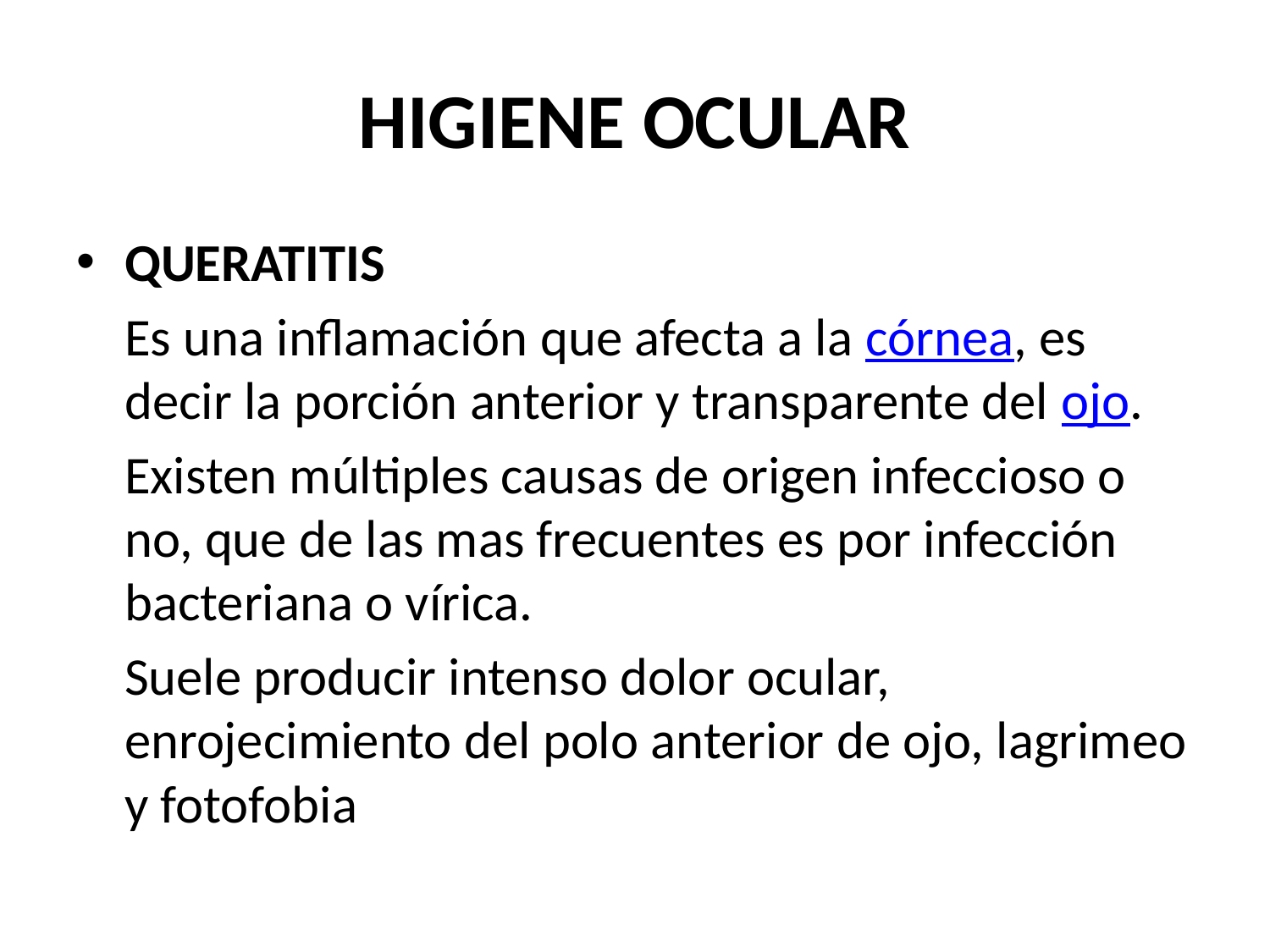

# HIGIENE OCULAR
QUERATITIS
    Es una inflamación que afecta a la córnea, es decir la porción anterior y transparente del ojo.
    Existen múltiples causas de origen infeccioso o no, que de las mas frecuentes es por infección bacteriana o vírica.
    Suele producir intenso dolor ocular, enrojecimiento del polo anterior de ojo, lagrimeo y fotofobia